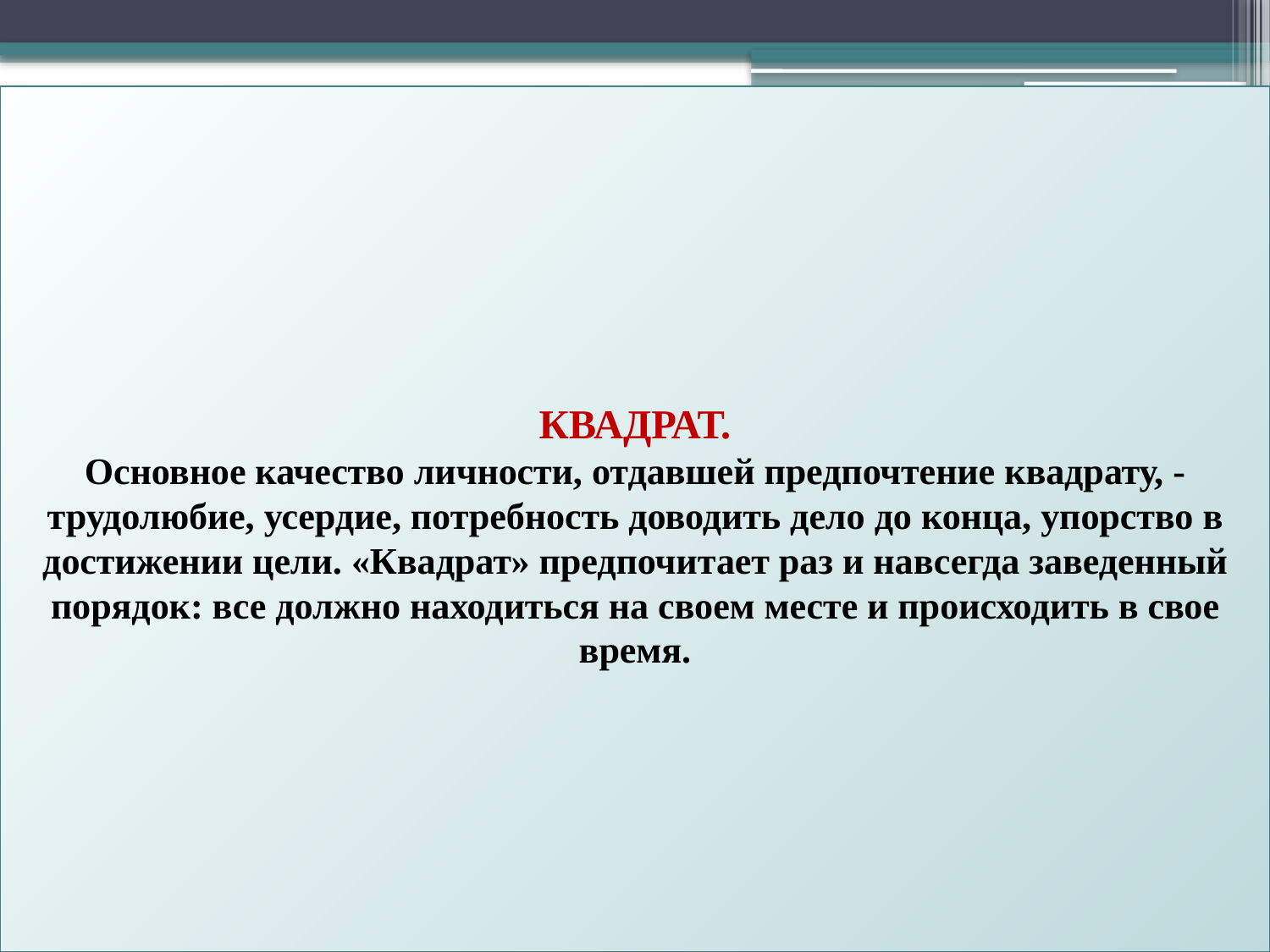

# КВАДРАТ. Основное качество личности, отдавшей предпочтение квадрату, - трудолюбие, усердие, потребность доводить дело до конца, упорство в достижении цели. «Квадрат» предпочитает раз и навсегда заведенный порядок: все должно находиться на своем месте и происходить в свое время.